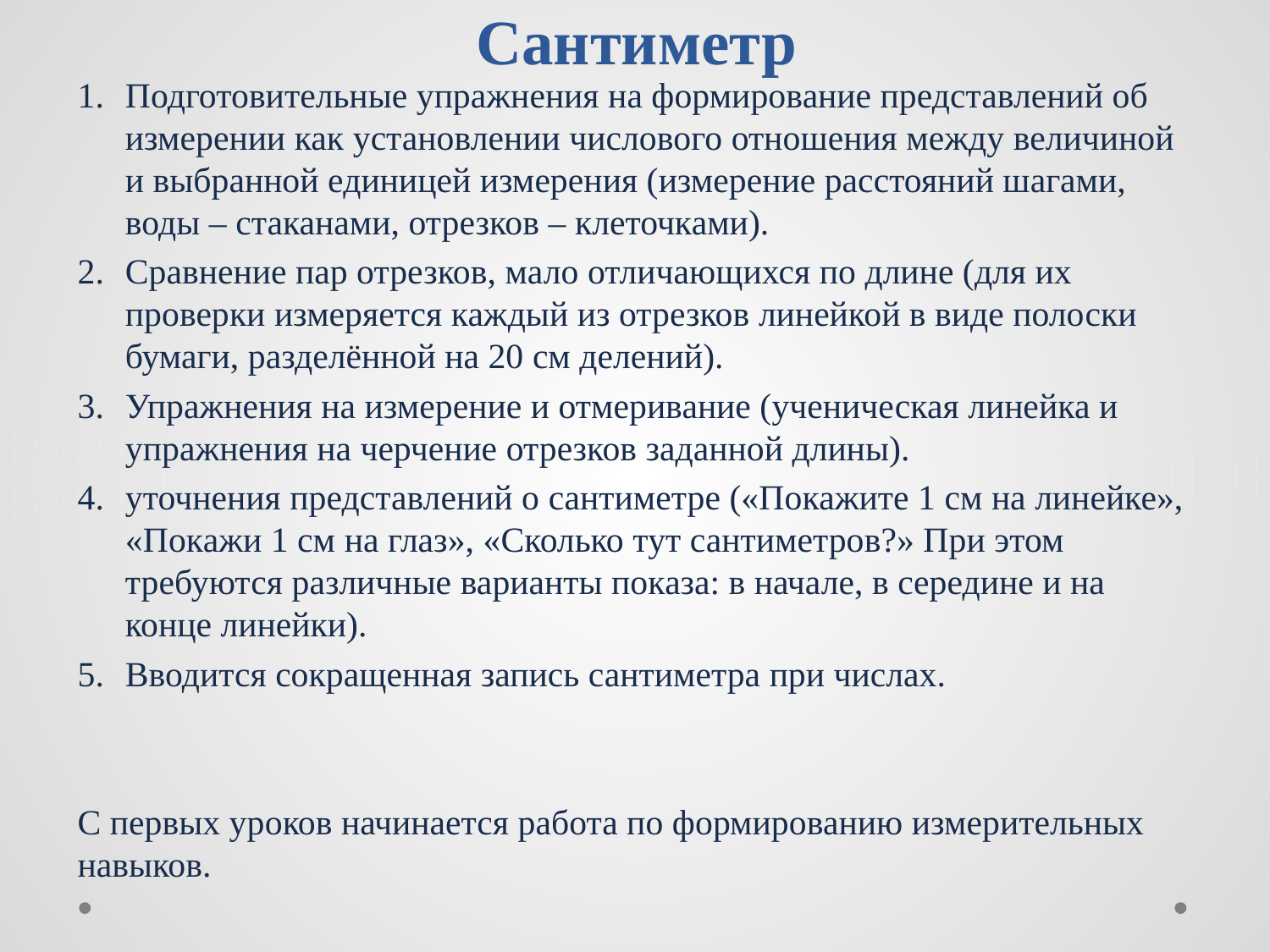

# Сантиметр
Подготовительные упражнения на формирование представлений об измерении как установлении числового отношения между величиной и выбранной единицей измерения (измерение расстояний шагами, воды – стаканами, отрезков – клеточками).
Сравнение пар отрезков, мало отличающихся по длине (для их проверки измеряется каждый из отрезков линейкой в виде полоски бумаги, разделённой на 20 см делений).
Упражнения на измерение и отмеривание (ученическая линейка и упражнения на черчение отрезков заданной длины).
уточнения представлений о сантиметре («Покажите 1 см на линейке», «Покажи 1 см на глаз», «Сколько тут сантиметров?» При этом требуются различные варианты показа: в начале, в середине и на конце линейки).
Вводится сокращенная запись сантиметра при числах.

С первых уроков начинается работа по формированию измерительных навыков.